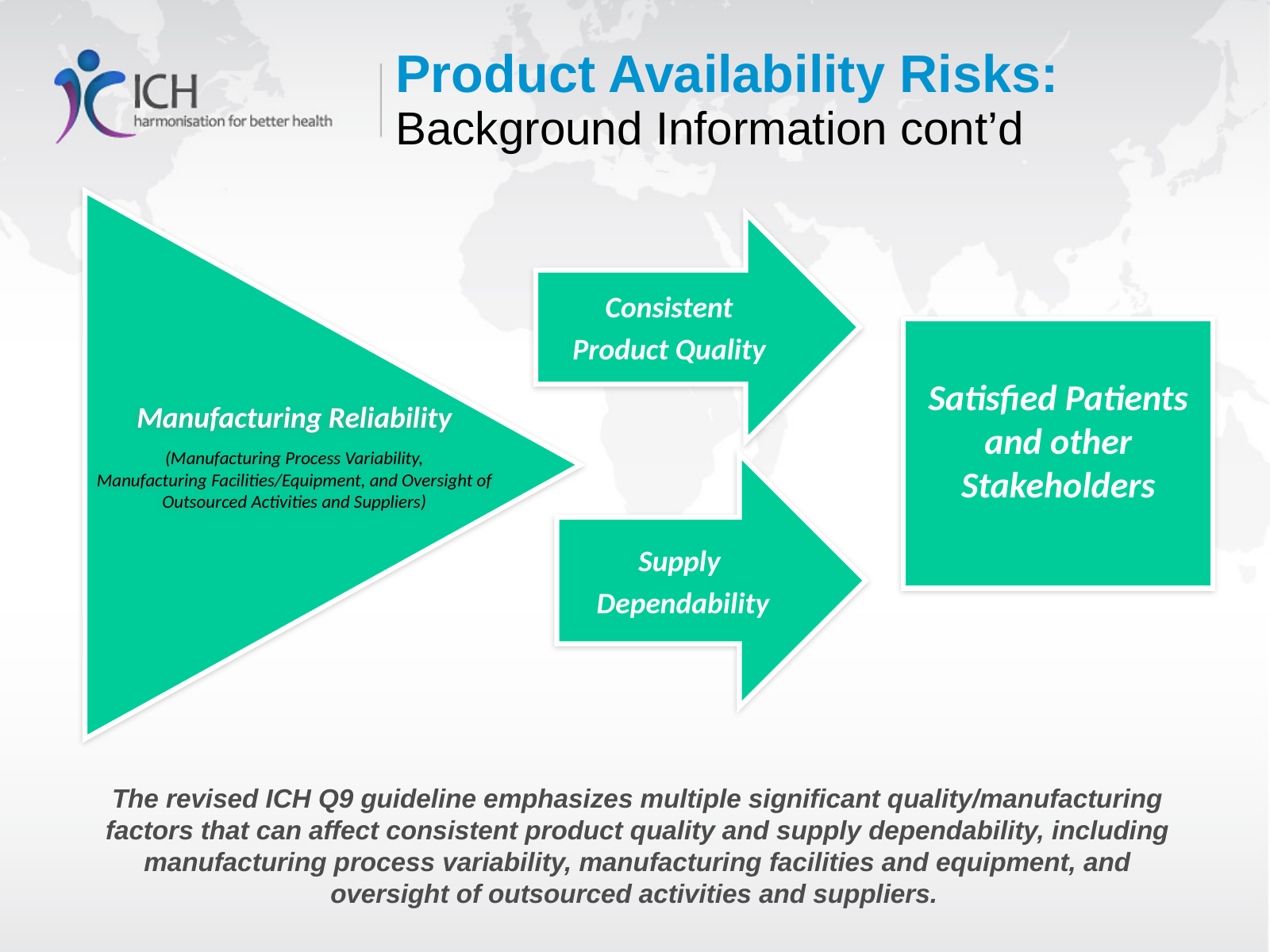

Product Availability Risks:
Background Information cont’d

Consistent
Product Quality

Satisfied Patients and other Stakeholders

Manufacturing Reliability
(Manufacturing Process Variability, Manufacturing Facilities/Equipment, and Oversight of Outsourced Activities and Suppliers)
Supply
 Dependability
The revised ICH Q9 guideline emphasizes multiple significant quality/manufacturing factors that can affect consistent product quality and supply dependability, including manufacturing process variability, manufacturing facilities and equipment, and oversight of outsourced activities and suppliers.